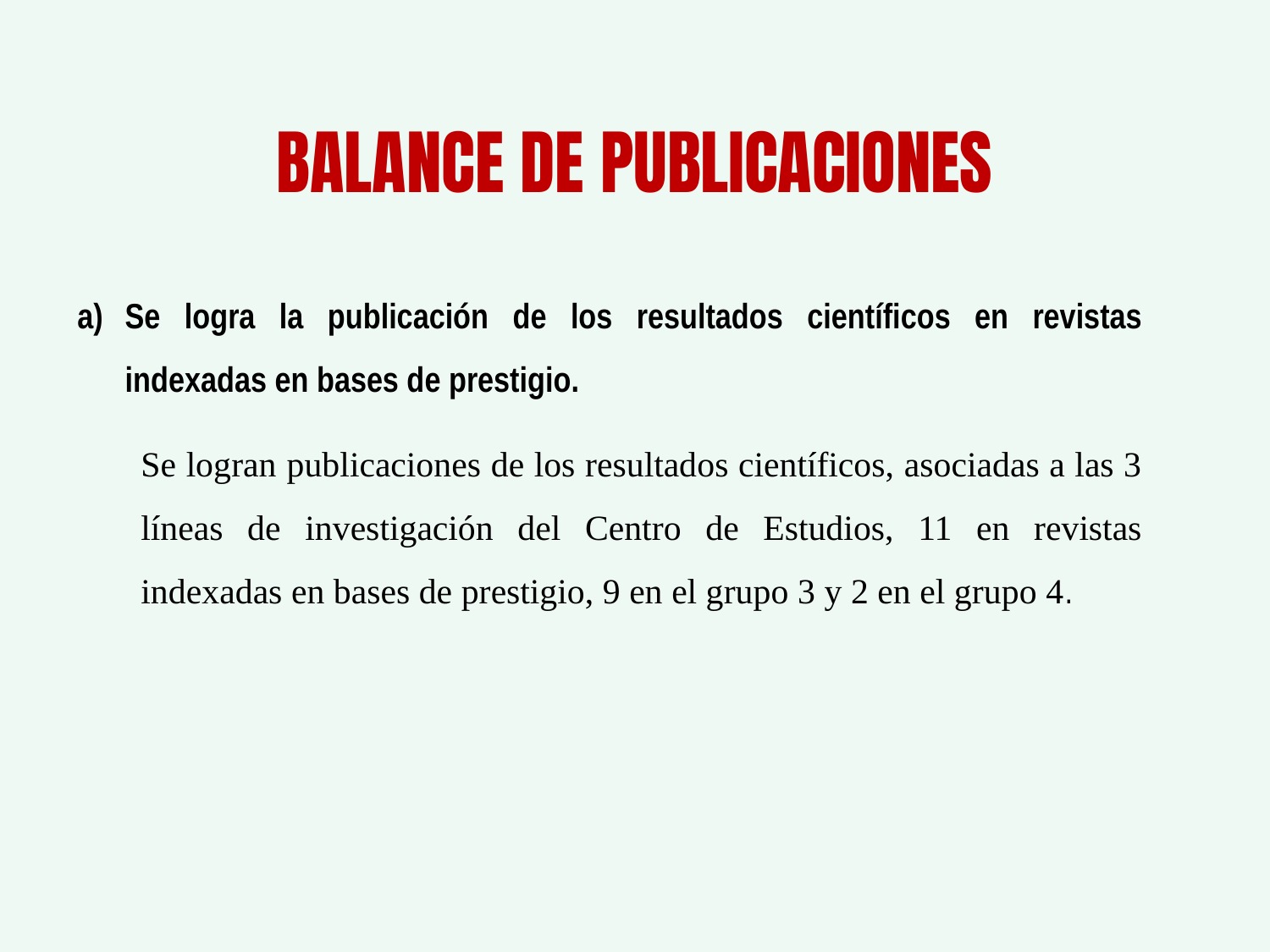

# BALANCE DE PUBLICACIONES
Se logra la publicación de los resultados científicos en revistas indexadas en bases de prestigio.
Se logran publicaciones de los resultados científicos, asociadas a las 3 líneas de investigación del Centro de Estudios, 11 en revistas indexadas en bases de prestigio, 9 en el grupo 3 y 2 en el grupo 4.